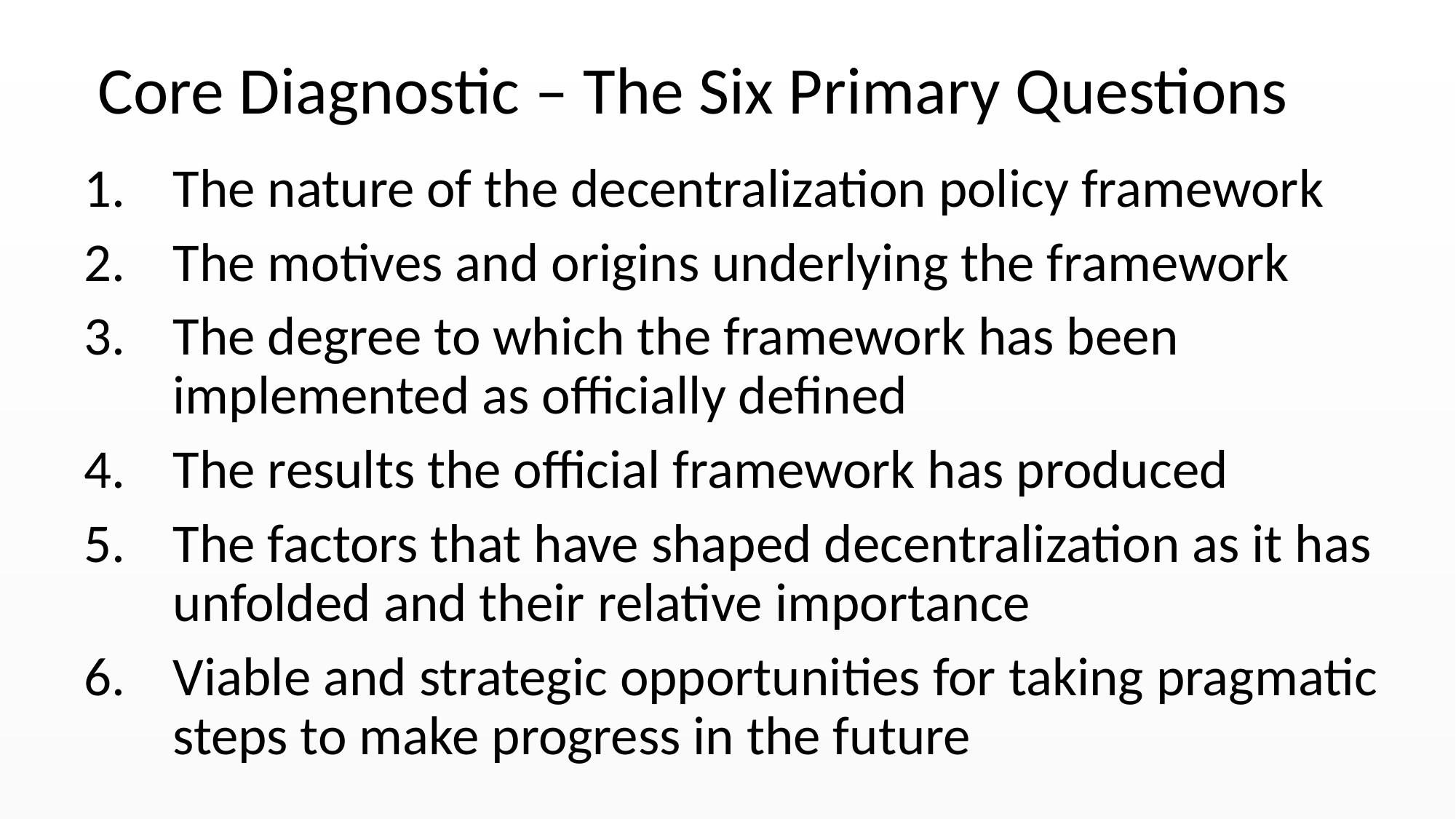

# Core Diagnostic – The Six Primary Questions
The nature of the decentralization policy framework
The motives and origins underlying the framework
The degree to which the framework has been implemented as officially defined
The results the official framework has produced
The factors that have shaped decentralization as it has unfolded and their relative importance
Viable and strategic opportunities for taking pragmatic steps to make progress in the future